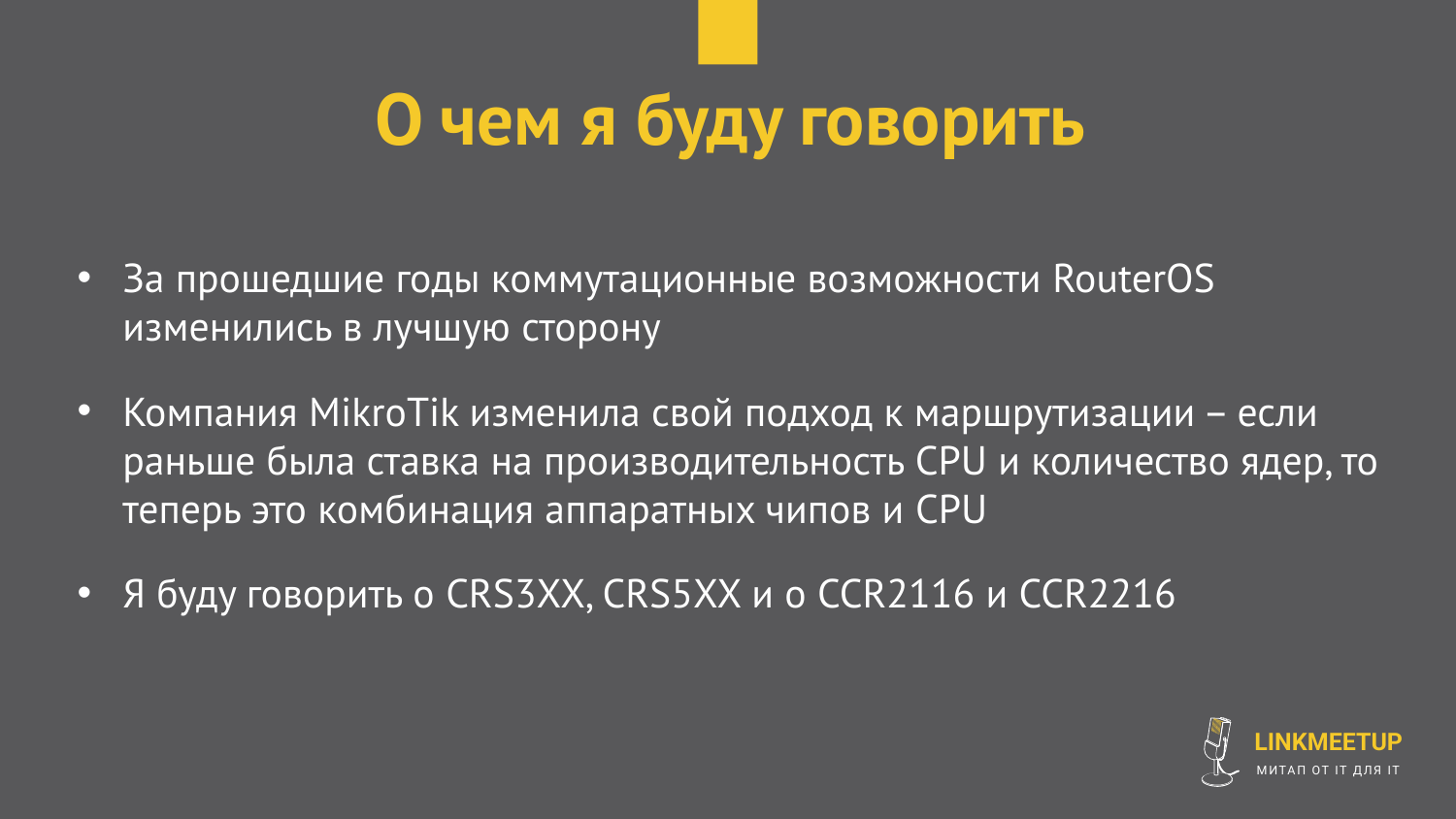

О чем я буду говорить
За прошедшие годы коммутационные возможности RouterOS изменились в лучшую сторону
Компания MikroTik изменила свой подход к маршрутизации – если раньше была ставка на производительность CPU и количество ядер, то теперь это комбинация аппаратных чипов и CPU
Я буду говорить о CRS3XX, CRS5XX и о CCR2116 и CCR2216

LINKMEETUP
МИТАП ОТ IT ДЛЯ IT